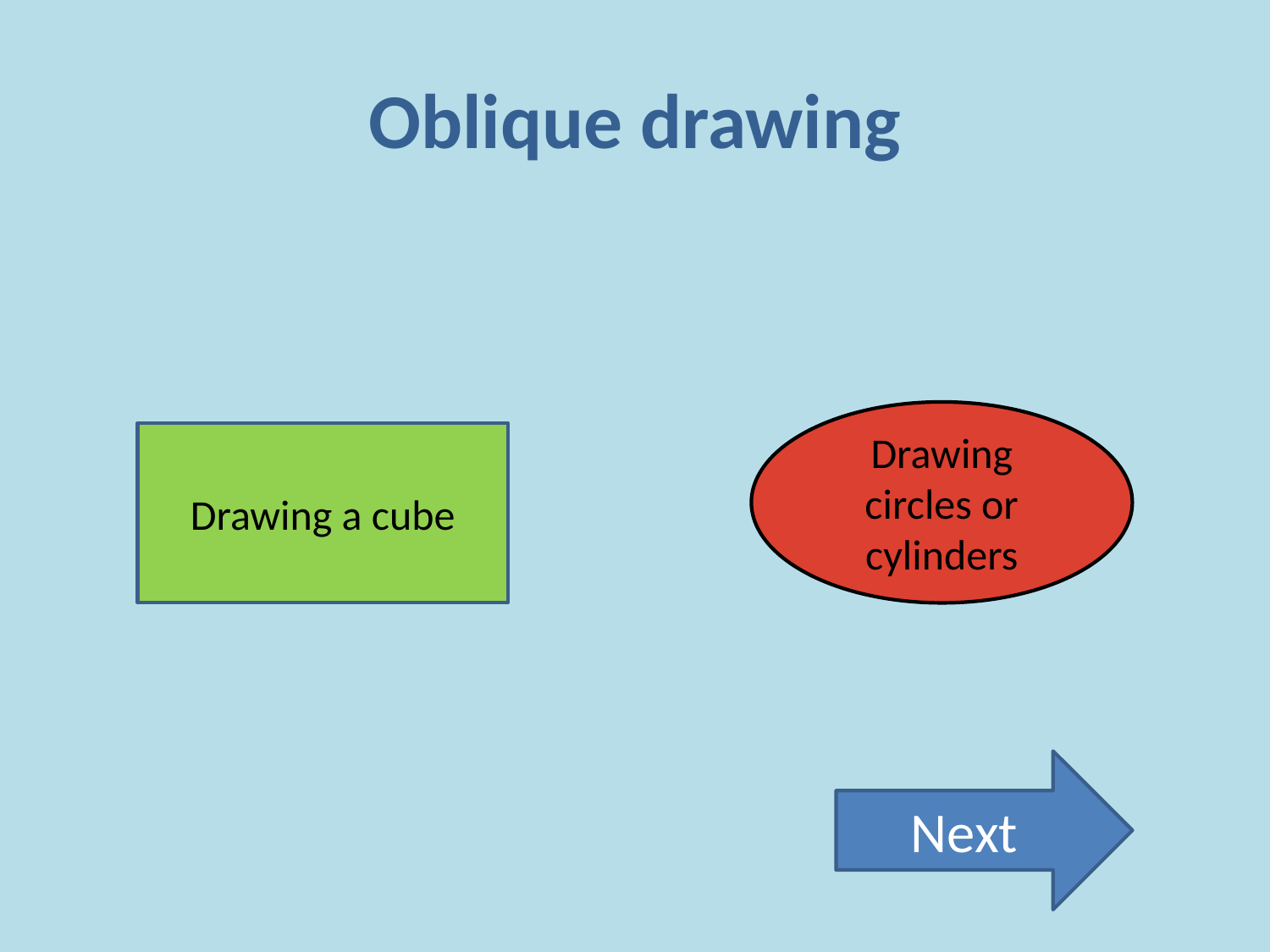

# Oblique drawing
Drawing circles or cylinders
Drawing a cube
Next